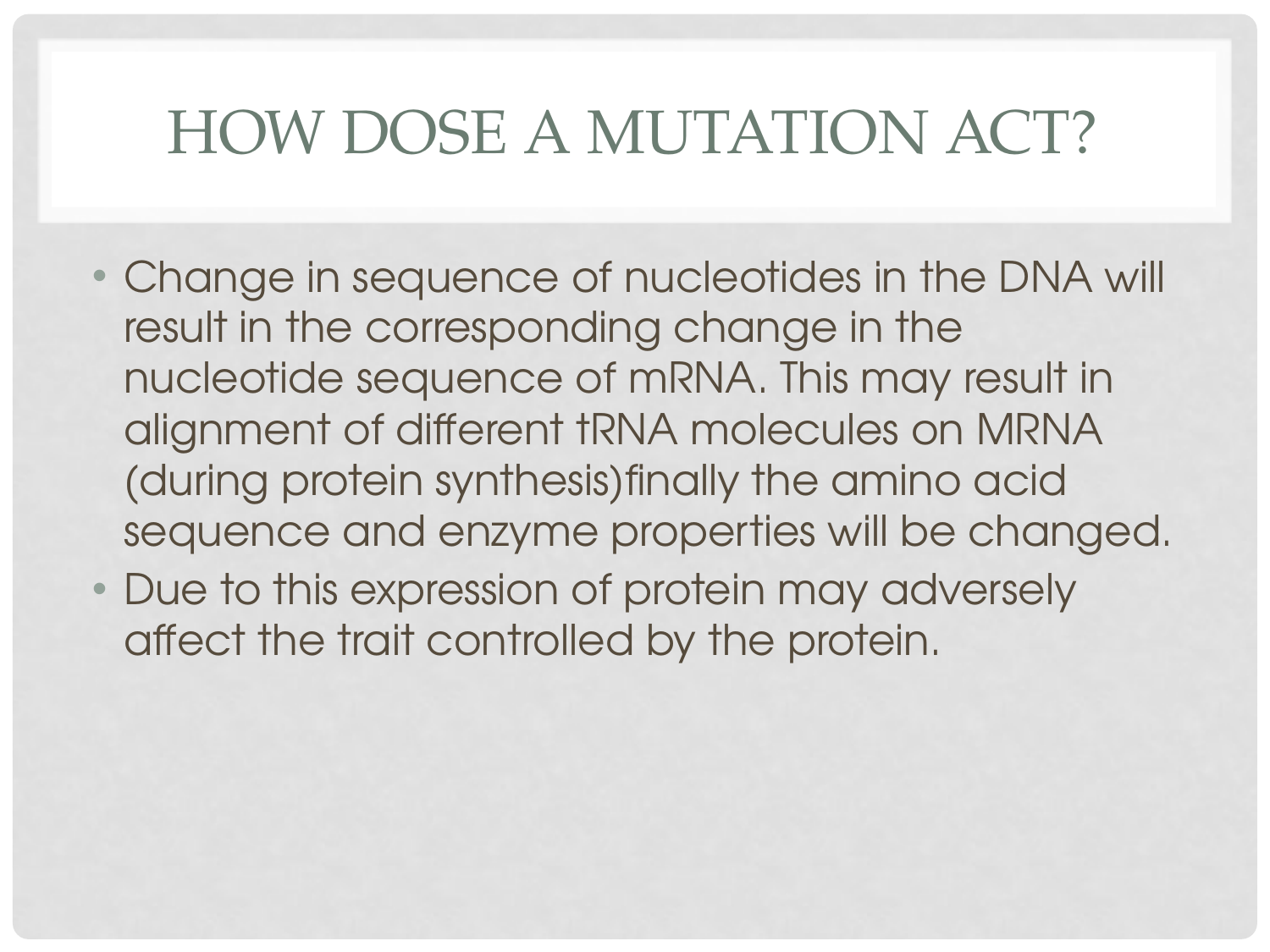

# How dose a mutation act?
Change in sequence of nucleotides in the DNA will result in the corresponding change in the nucleotide sequence of mRNA. This may result in alignment of different tRNA molecules on MRNA (during protein synthesis)finally the amino acid sequence and enzyme properties will be changed.
Due to this expression of protein may adversely affect the trait controlled by the protein.